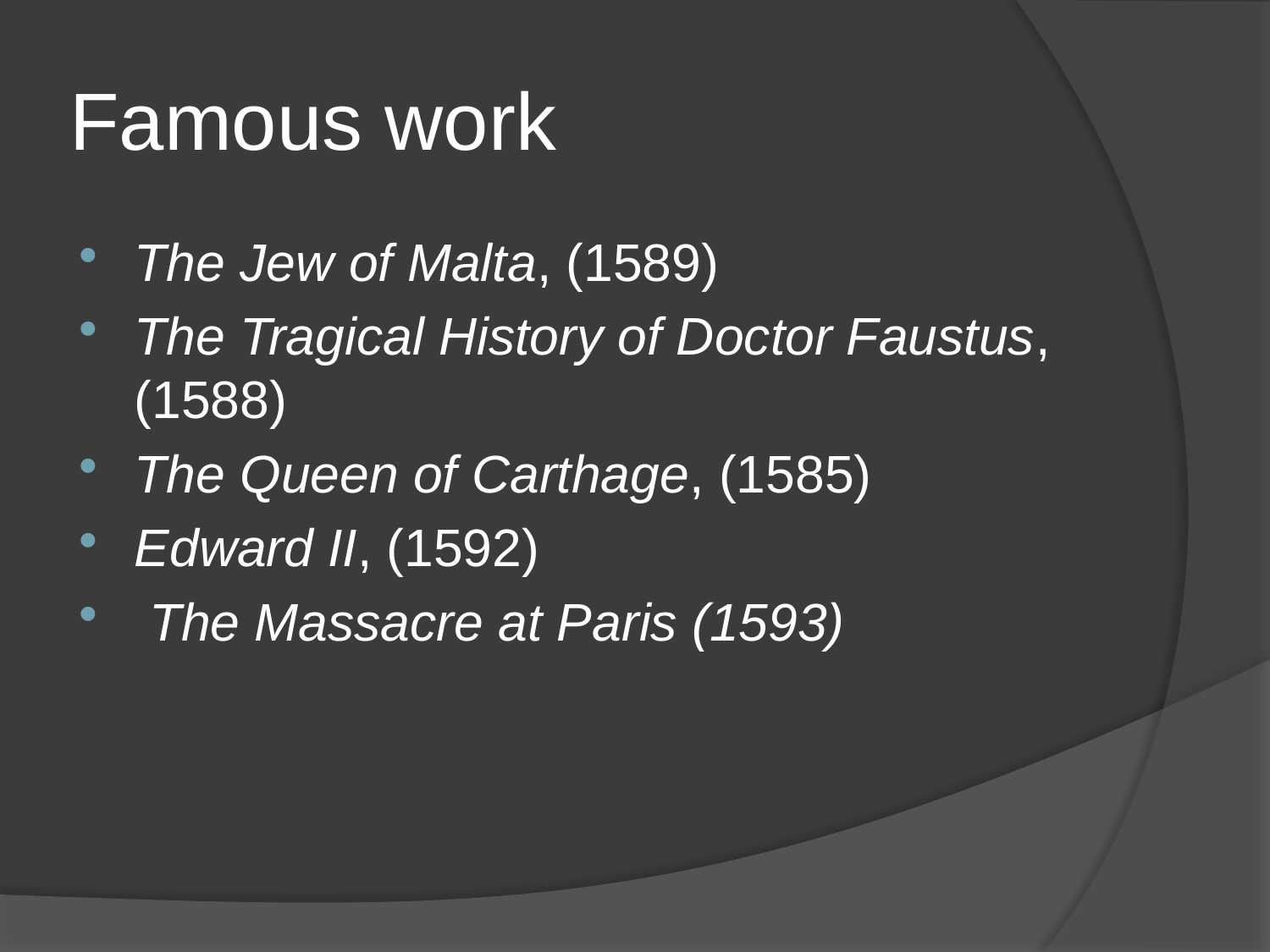

# Famous work
The Jew of Malta, (1589)
The Tragical History of Doctor Faustus,(1588)
The Queen of Carthage, (1585)
Edward II, (1592)
 The Massacre at Paris (1593)